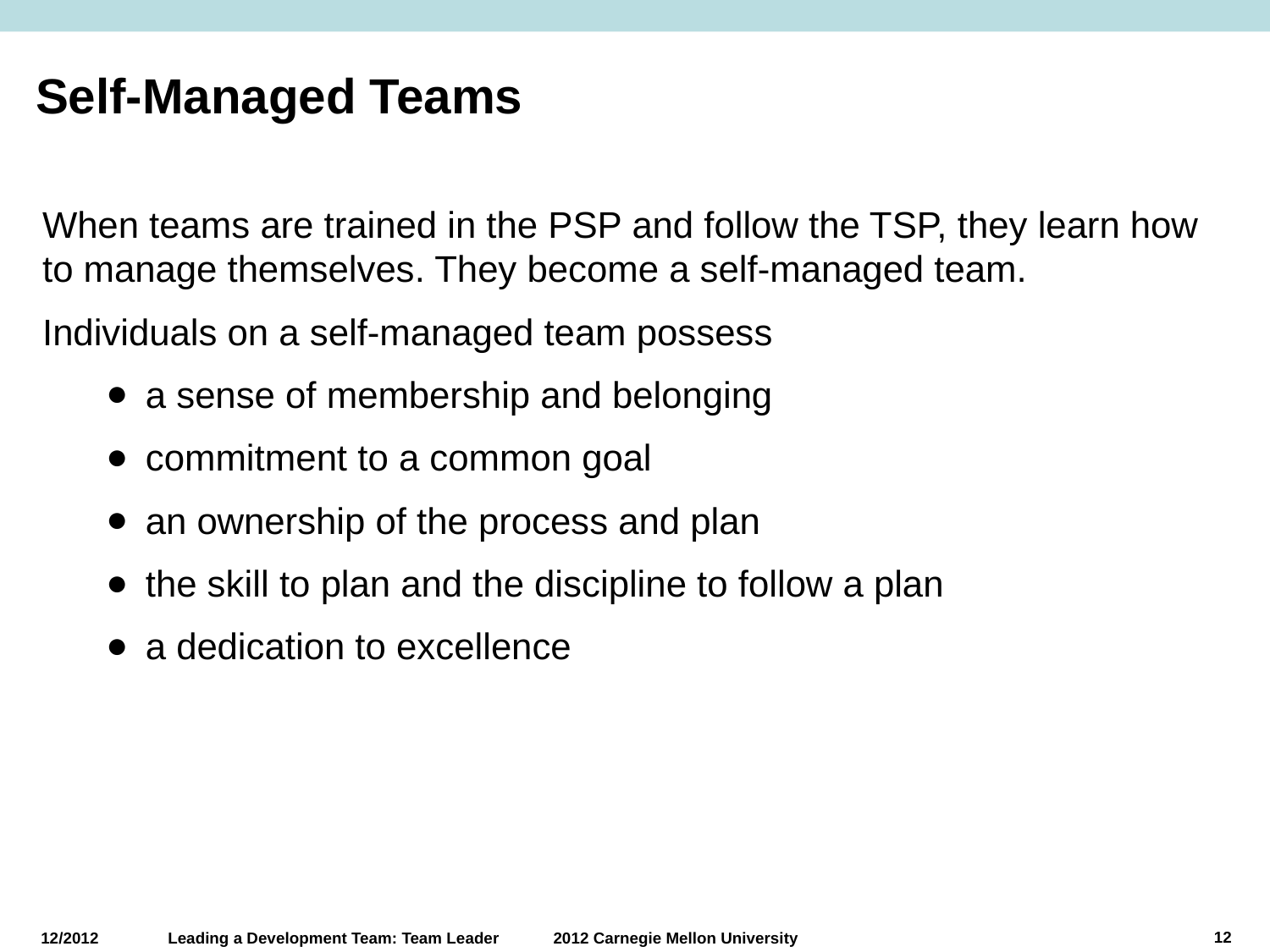

# Self-Managed Teams
When teams are trained in the PSP and follow the TSP, they learn how to manage themselves. They become a self-managed team.
Individuals on a self-managed team possess
a sense of membership and belonging
commitment to a common goal
an ownership of the process and plan
the skill to plan and the discipline to follow a plan
a dedication to excellence